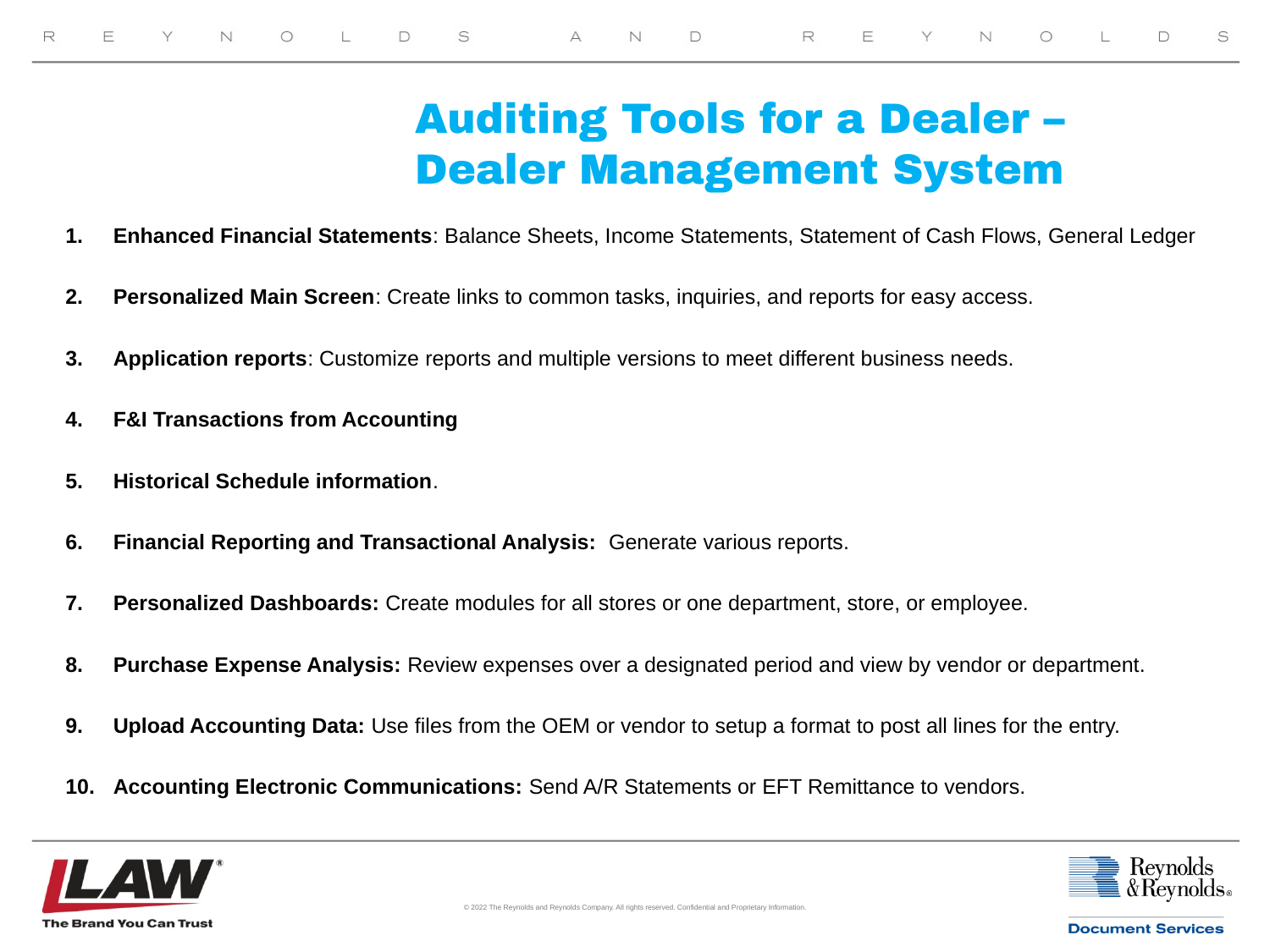

# Auditing Tools for a Dealer – Dealer Management System
Enhanced Financial Statements: Balance Sheets, Income Statements, Statement of Cash Flows, General Ledger
Personalized Main Screen: Create links to common tasks, inquiries, and reports for easy access.
Application reports: Customize reports and multiple versions to meet different business needs.
F&I Transactions from Accounting
Historical Schedule information.
Financial Reporting and Transactional Analysis:  Generate various reports.
Personalized Dashboards: Create modules for all stores or one department, store, or employee.
Purchase Expense Analysis: Review expenses over a designated period and view by vendor or department.
Upload Accounting Data: Use files from the OEM or vendor to setup a format to post all lines for the entry.
Accounting Electronic Communications: Send A/R Statements or EFT Remittance to vendors.